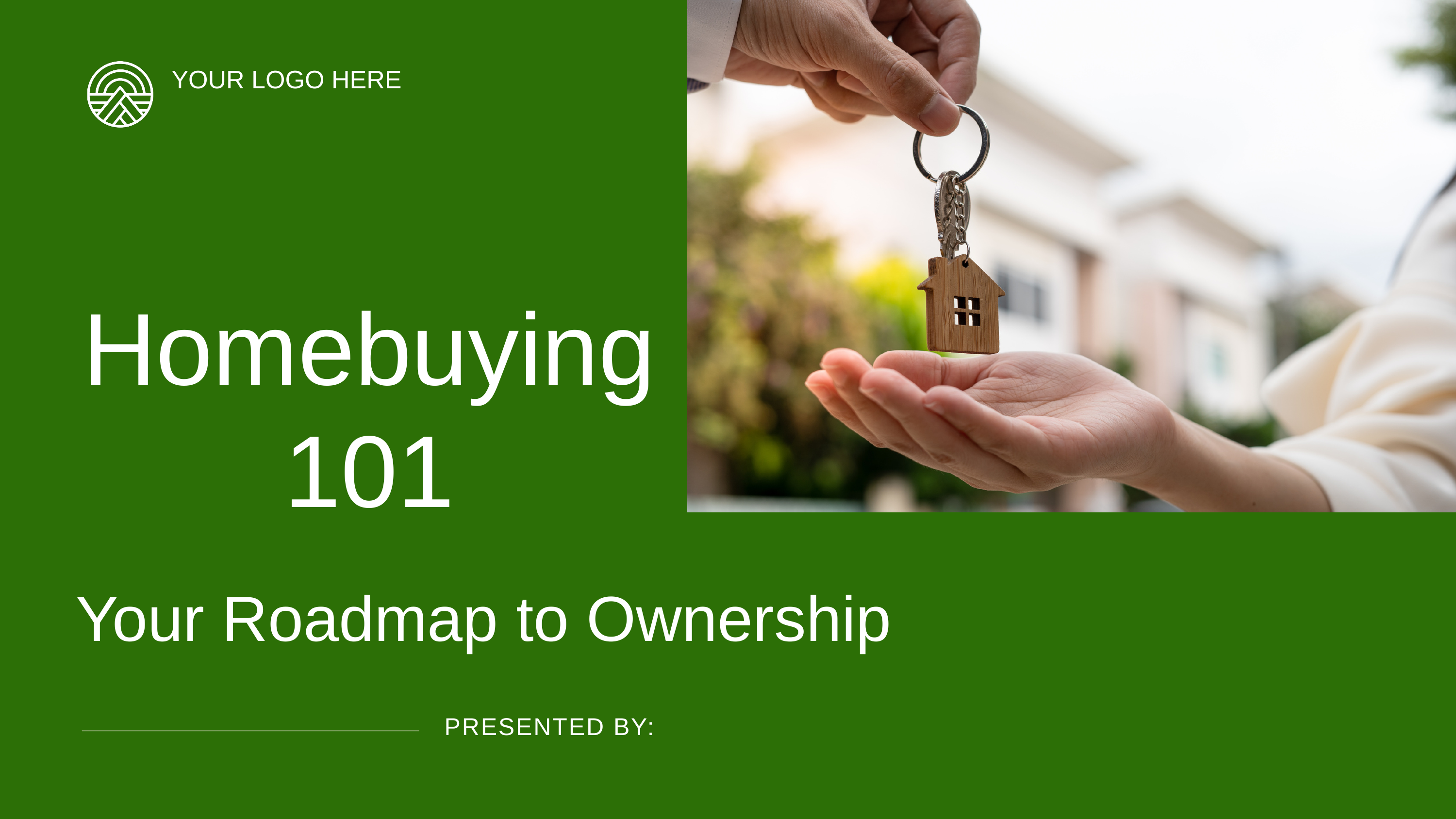

YOUR LOGO HERE
Homebuying 101

Your Roadmap to Ownership
PRESENTED BY: